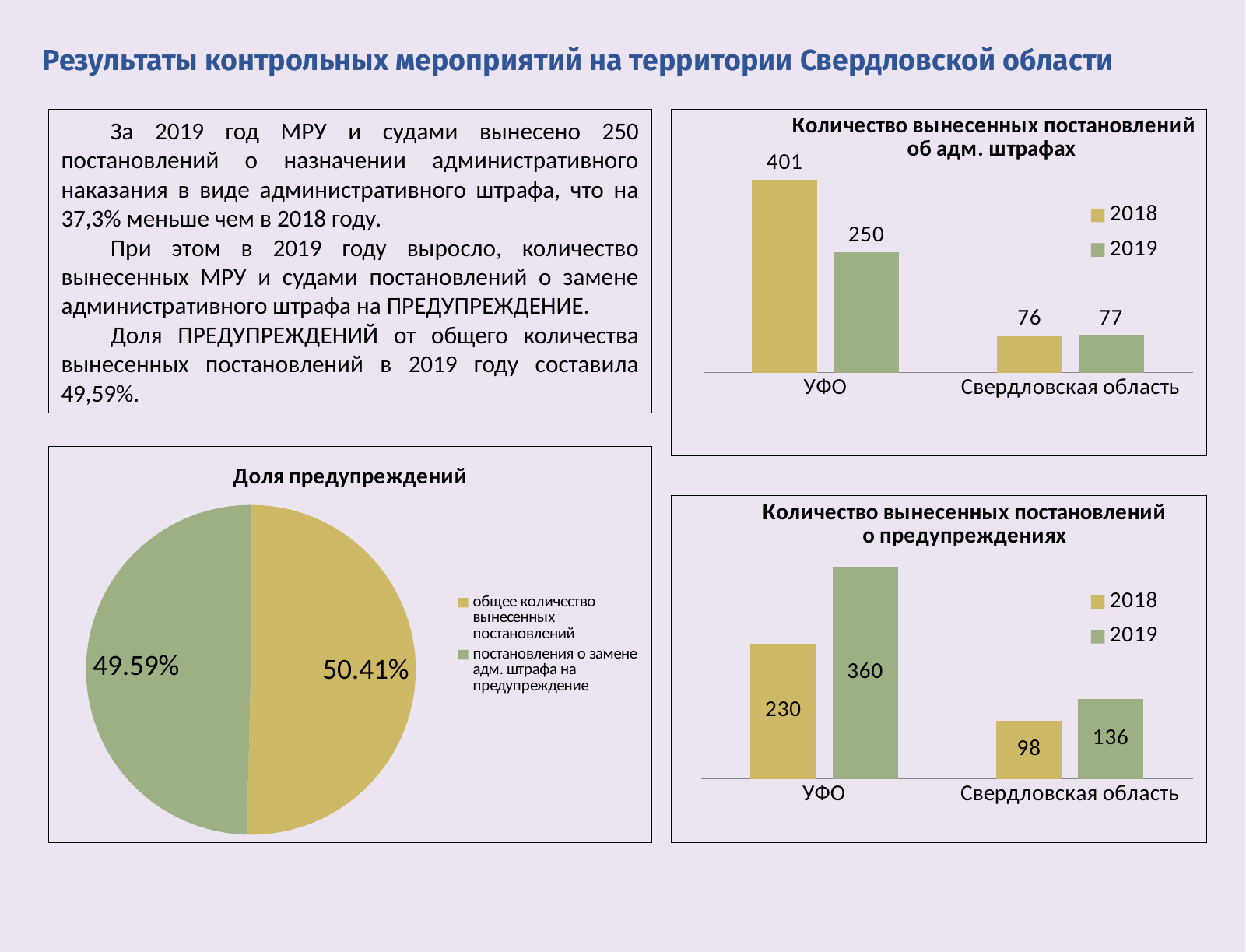

Результаты контрольных мероприятий на территории Свердловской области

### Chart: Количество вынесенных постановлений об адм. штрафах

| Category | 2018 | 2019 |
|---|---|---|
| УФО | 401.0 | 250.0 |
| Свердловская область | 76.0 | 77.0 |
За 2019 год МРУ и судами вынесено 250 постановлений о назначении административного наказания в виде административного штрафа, что на 37,3% меньше чем в 2018 году.
При этом в 2019 году выросло, количество вынесенных МРУ и судами постановлений о замене административного штрафа на ПРЕДУПРЕЖДЕНИЕ.
Доля ПРЕДУПРЕЖДЕНИЙ от общего количества вынесенных постановлений в 2019 году составила 49,59%.

### Chart: Доля предупреждений

| Category | 2019 |
|---|---|
| общее количество вынесенных постановлений | 50.41 |
| постановления о замене адм. штрафа на предупреждение | 49.59 |

### Chart: Количество вынесенных постановлений о предупреждениях

| Category | 2018 | 2019 |
|---|---|---|
| УФО | 230.0 | 360.0 |
| Свердловская область | 98.0 | 136.0 |